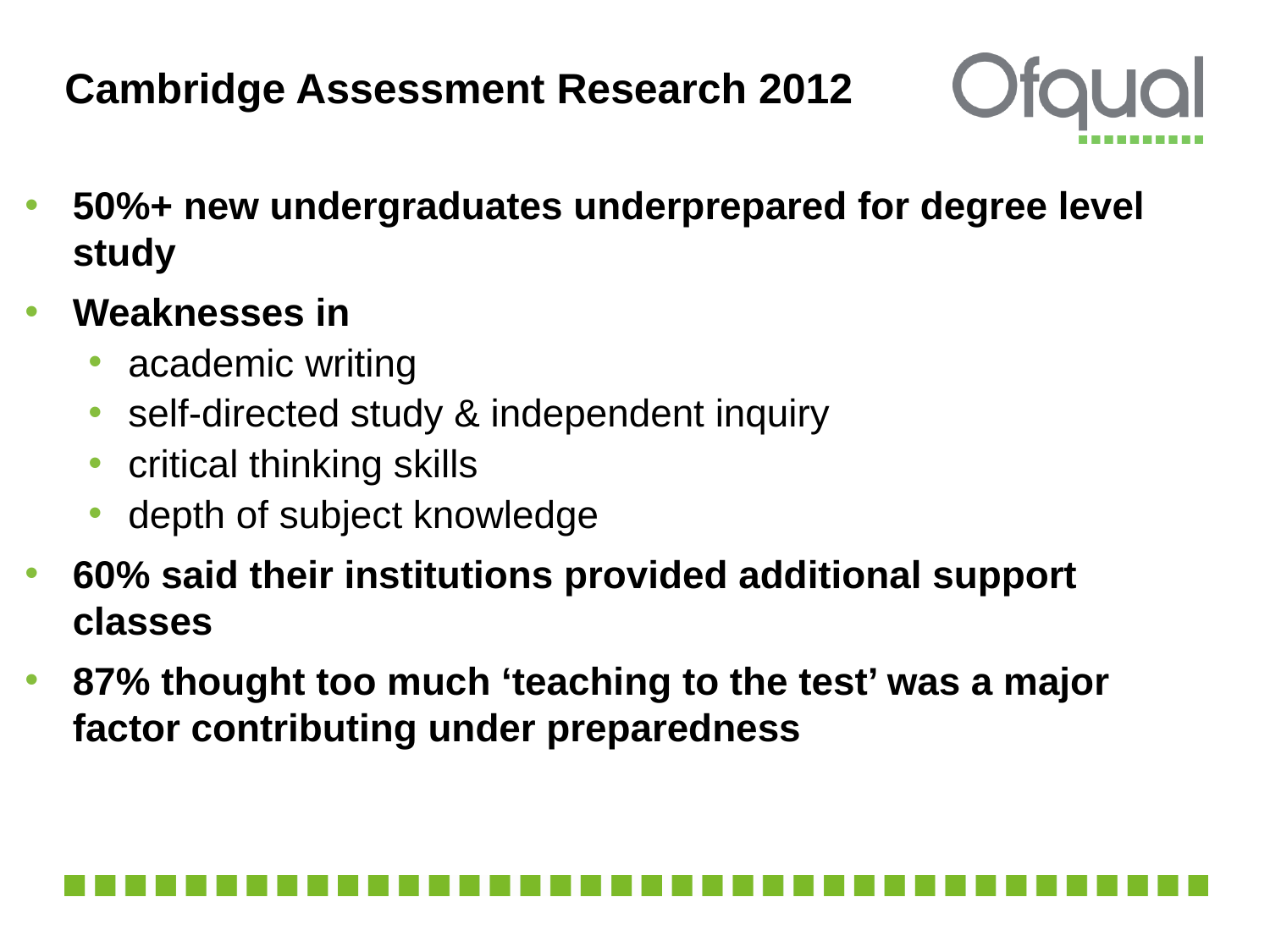

# Cambridge Assessment Research 2012
50%+ new undergraduates underprepared for degree level study
Weaknesses in
academic writing
self-directed study & independent inquiry
critical thinking skills
depth of subject knowledge
60% said their institutions provided additional support classes
87% thought too much ‘teaching to the test’ was a major factor contributing under preparedness